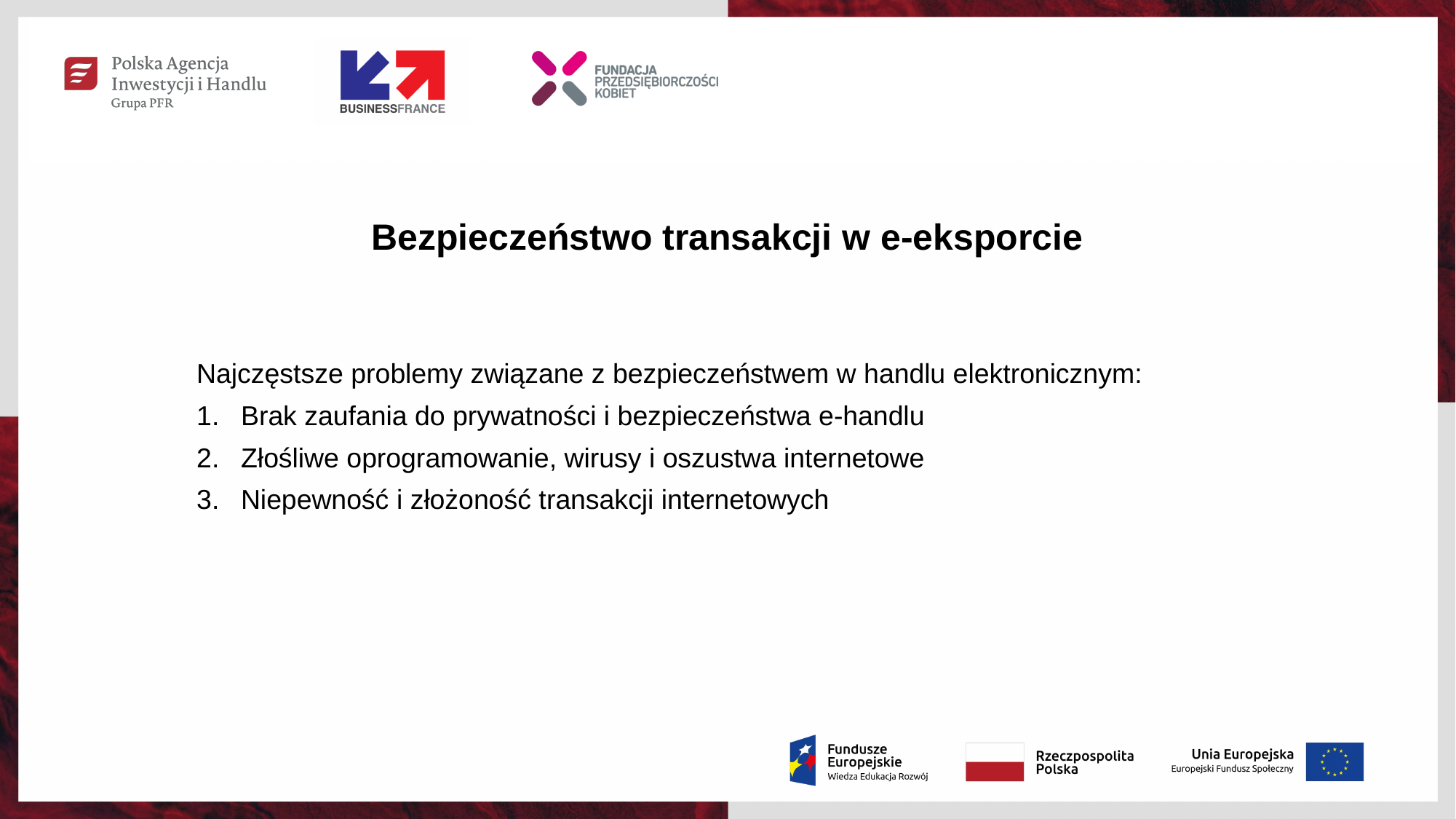

Bezpieczeństwo transakcji w e-eksporcie
Najczęstsze problemy związane z bezpieczeństwem w handlu elektronicznym:
Brak zaufania do prywatności i bezpieczeństwa e-handlu
Złośliwe oprogramowanie, wirusy i oszustwa internetowe
Niepewność i złożoność transakcji internetowych